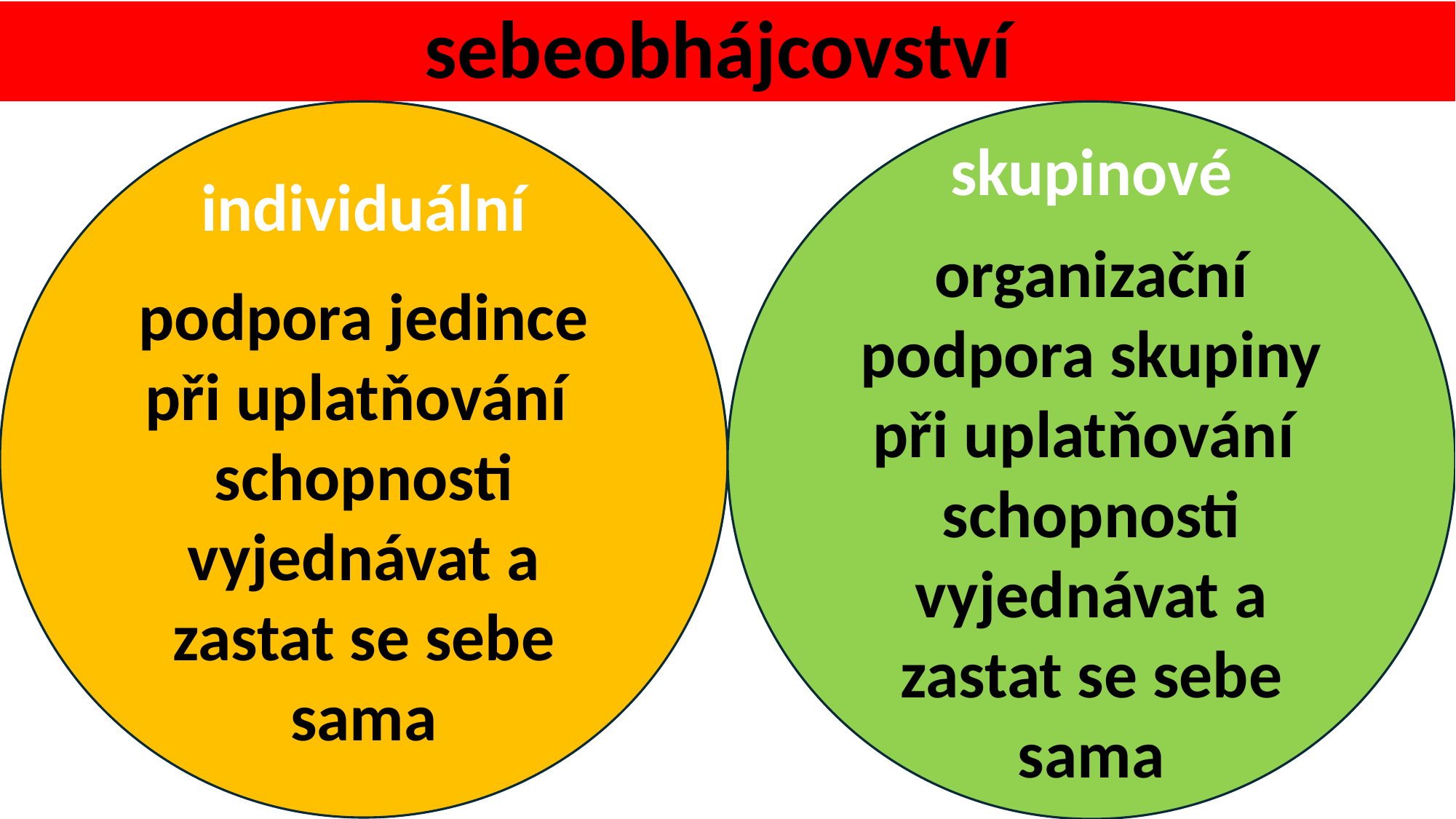

# sebeobhájcovství

individuální

podpora jedince při uplatňování  schopnosti vyjednávat a zastat se sebe sama

skupinové

organizační podpora skupiny při uplatňování  schopnosti vyjednávat a zastat se sebe sama